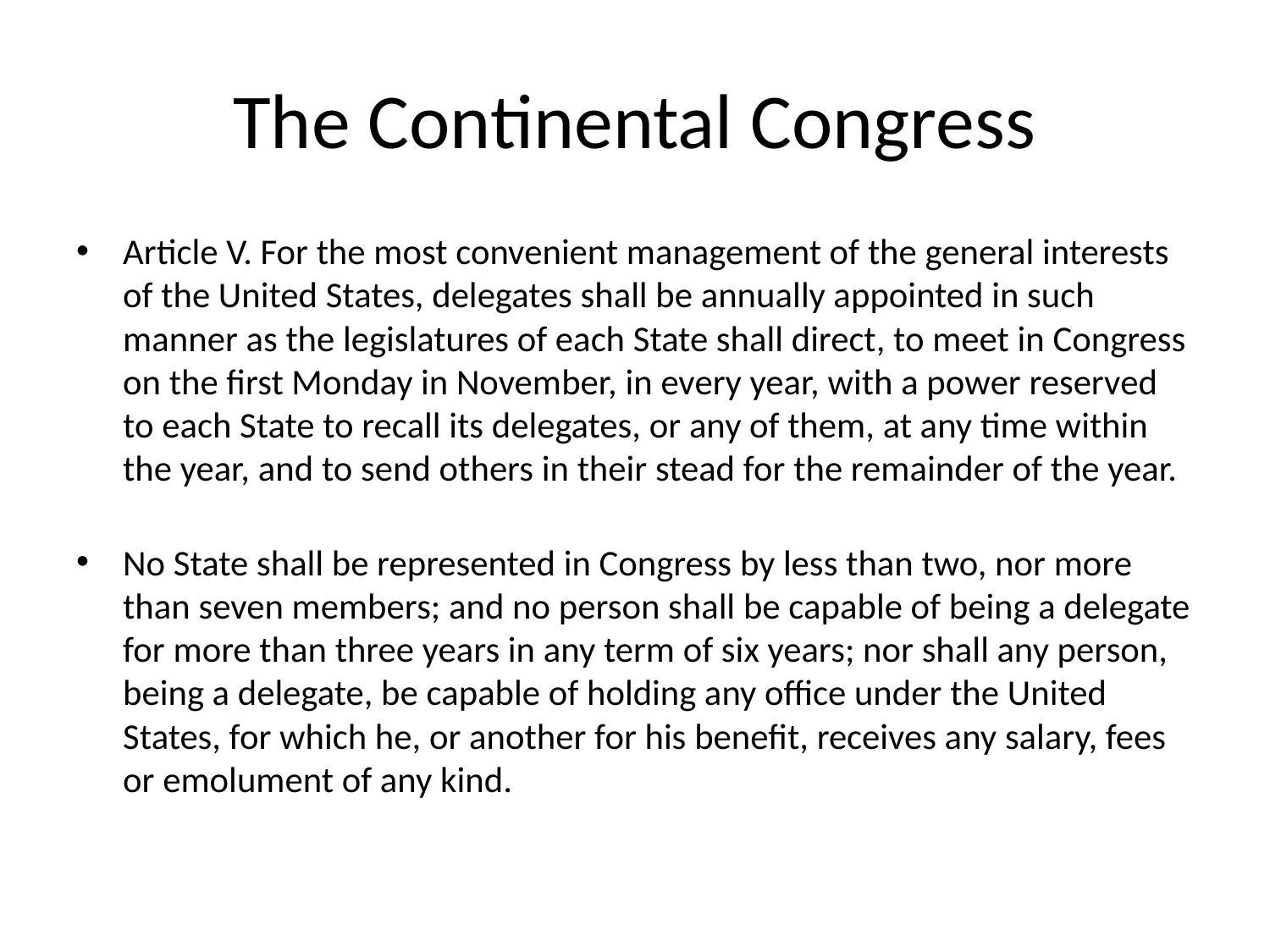

# The Continental Congress
Article V. For the most convenient management of the general interests of the United States, delegates shall be annually appointed in such manner as the legislatures of each State shall direct, to meet in Congress on the first Monday in November, in every year, with a power reserved to each State to recall its delegates, or any of them, at any time within the year, and to send others in their stead for the remainder of the year.
No State shall be represented in Congress by less than two, nor more than seven members; and no person shall be capable of being a delegate for more than three years in any term of six years; nor shall any person, being a delegate, be capable of holding any office under the United States, for which he, or another for his benefit, receives any salary, fees or emolument of any kind.